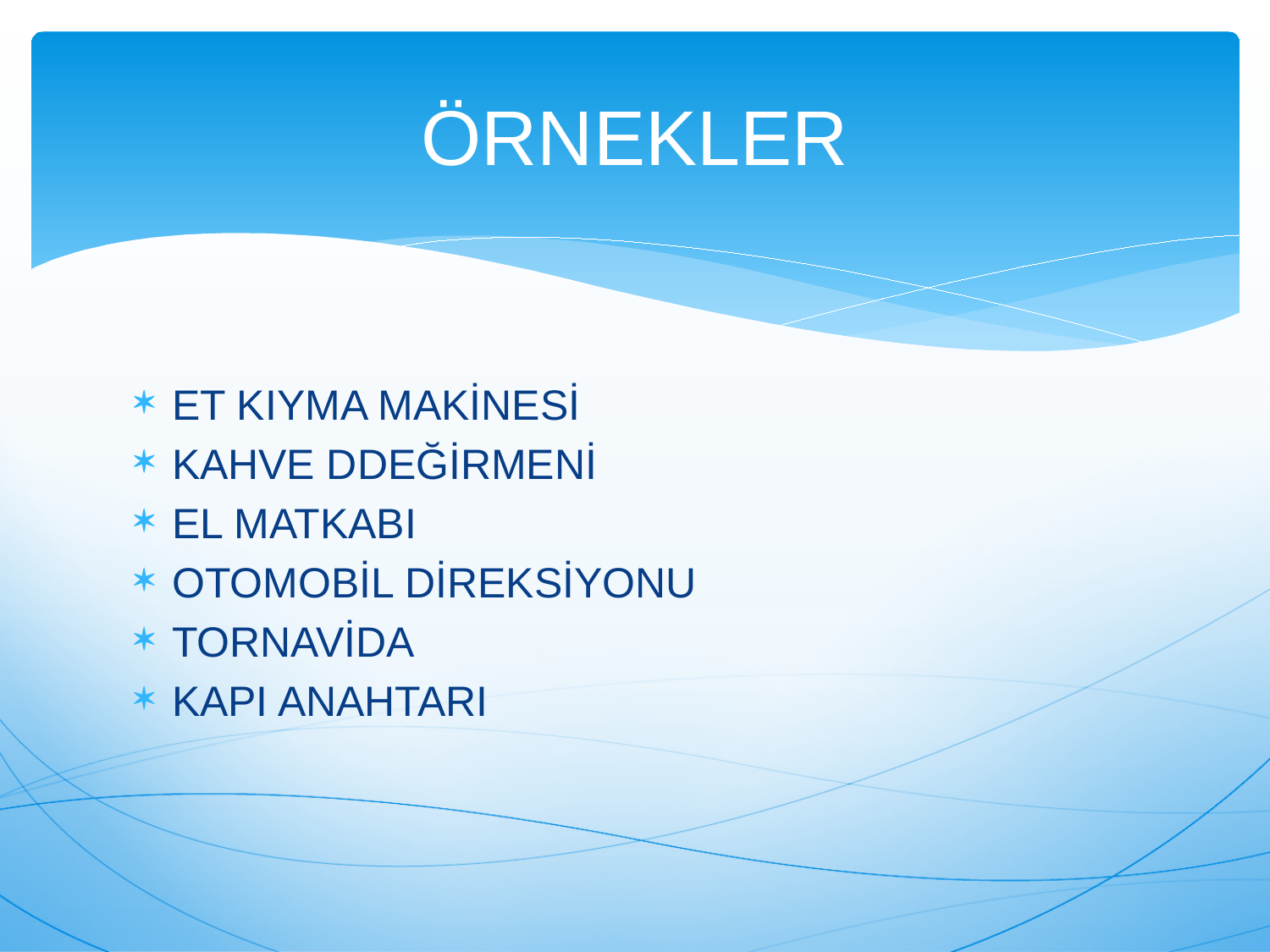

# ÖRNEKLER
ET KIYMA MAKİNESİ
KAHVE DDEĞİRMENİ
EL MATKABI
OTOMOBİL DİREKSİYONU
TORNAVİDA
KAPI ANAHTARI